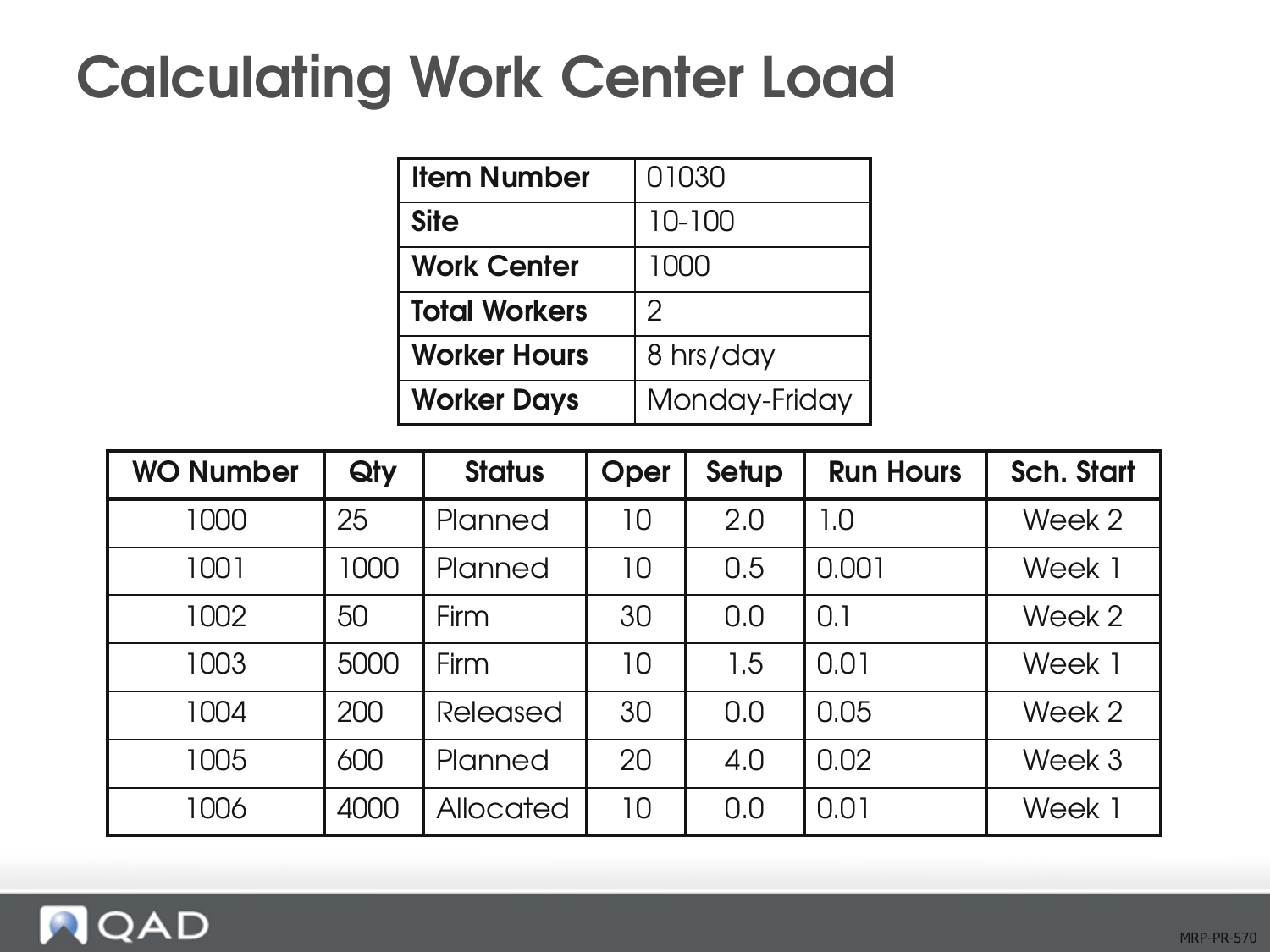

# Calculating Work Center Load
| Item Number | 01030 |
| --- | --- |
| Site | 10-100 |
| Work Center | 1000 |
| Total Workers | 2 |
| Worker Hours | 8 hrs/day |
| Worker Days | Monday-Friday |
| WO Number | Qty | Status | Oper | Setup | Run Hours | Sch. Start |
| --- | --- | --- | --- | --- | --- | --- |
| 1000 | 25 | Planned | 10 | 2.0 | 1.0 | Week 2 |
| 1001 | 1000 | Planned | 10 | 0.5 | 0.001 | Week 1 |
| 1002 | 50 | Firm | 30 | 0.0 | 0.1 | Week 2 |
| 1003 | 5000 | Firm | 10 | 1.5 | 0.01 | Week 1 |
| 1004 | 200 | Released | 30 | 0.0 | 0.05 | Week 2 |
| 1005 | 600 | Planned | 20 | 4.0 | 0.02 | Week 3 |
| 1006 | 4000 | Allocated | 10 | 0.0 | 0.01 | Week 1 |
MRP-PR-570